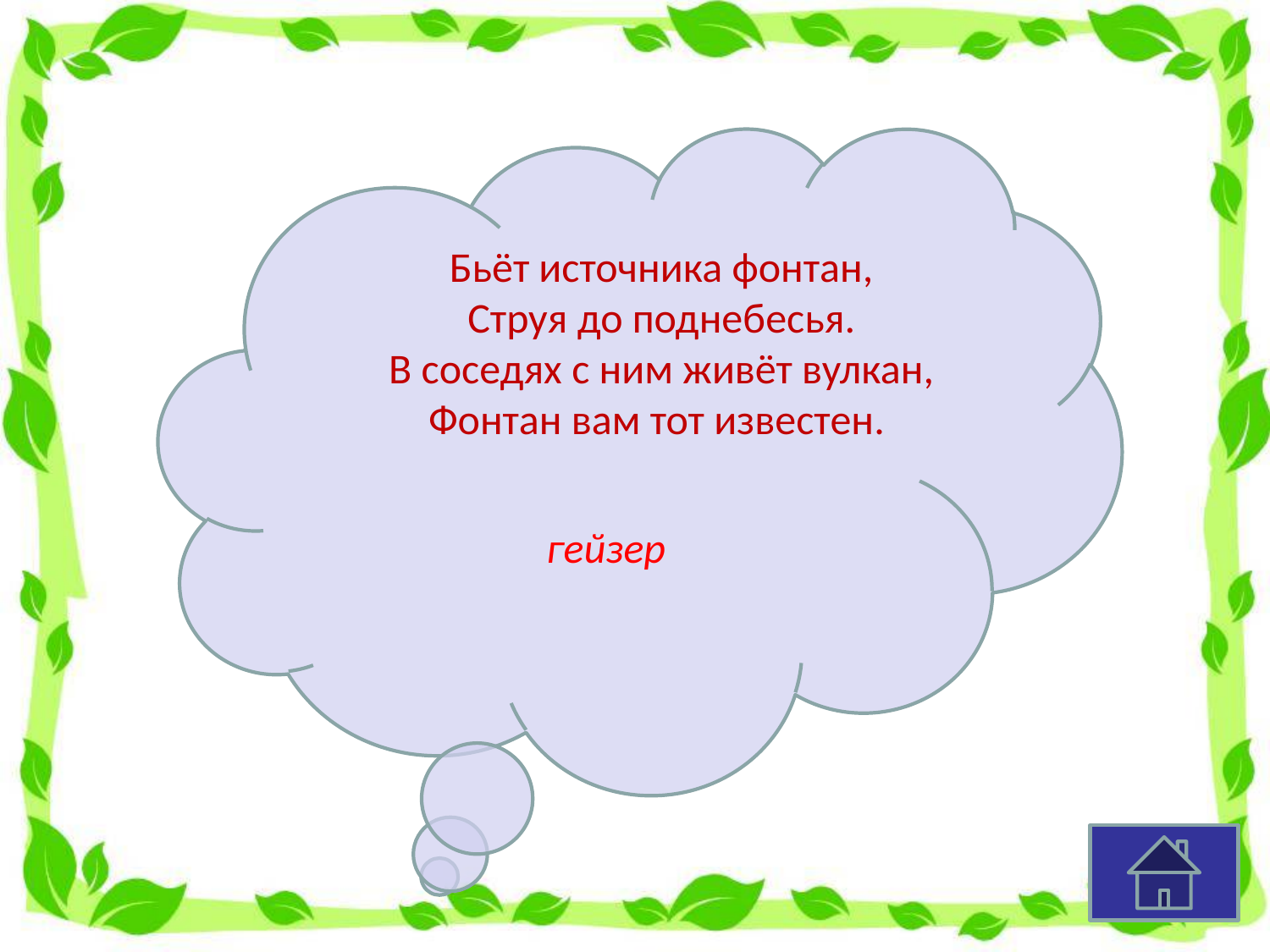

гейзер
Бьёт источника фонтан,
Струя до поднебесья.
В соседях с ним живёт вулкан,
Фонтан вам тот известен.